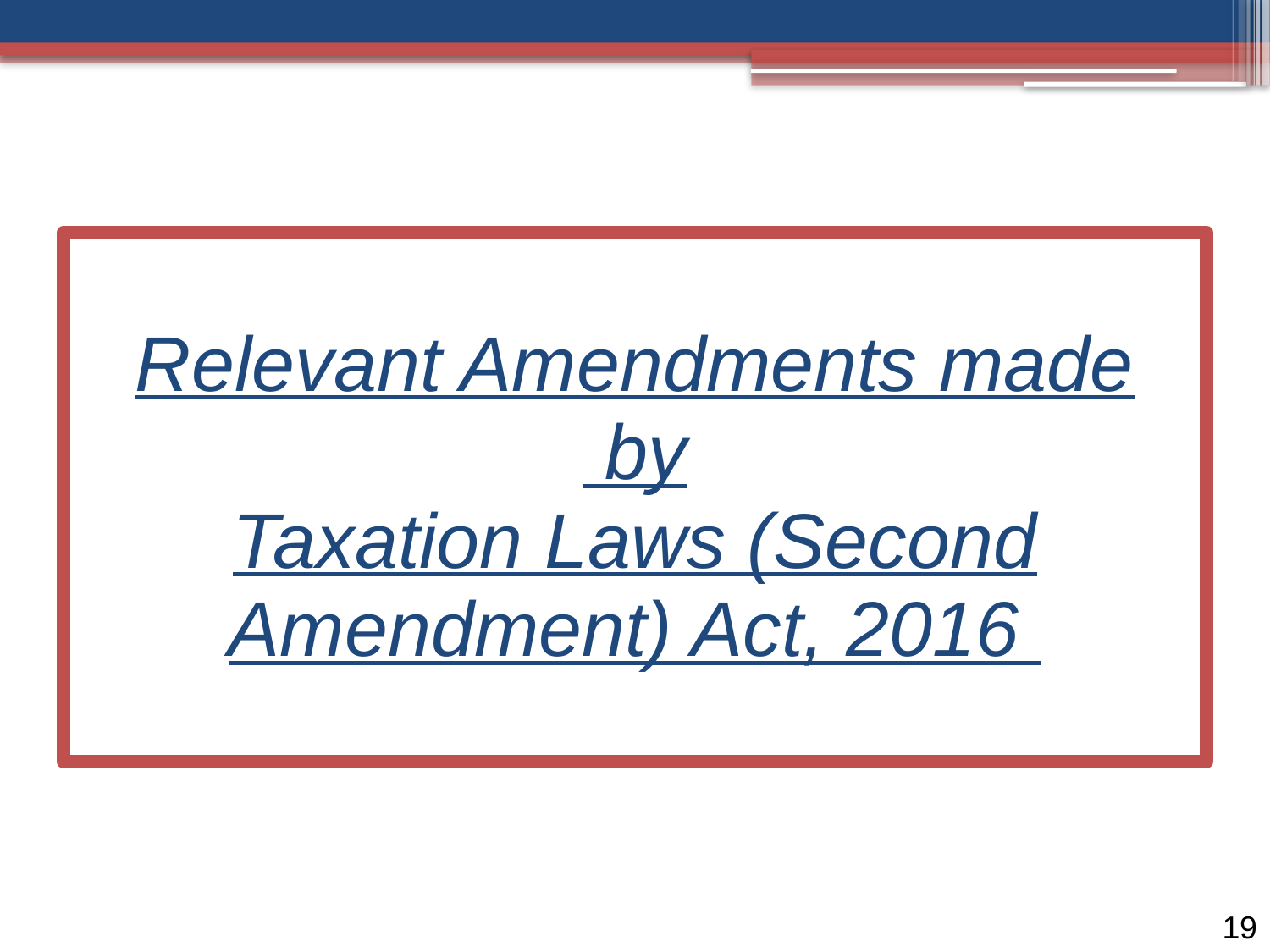

Relevant Amendments made
 by
Taxation Laws (Second Amendment) Act, 2016
19